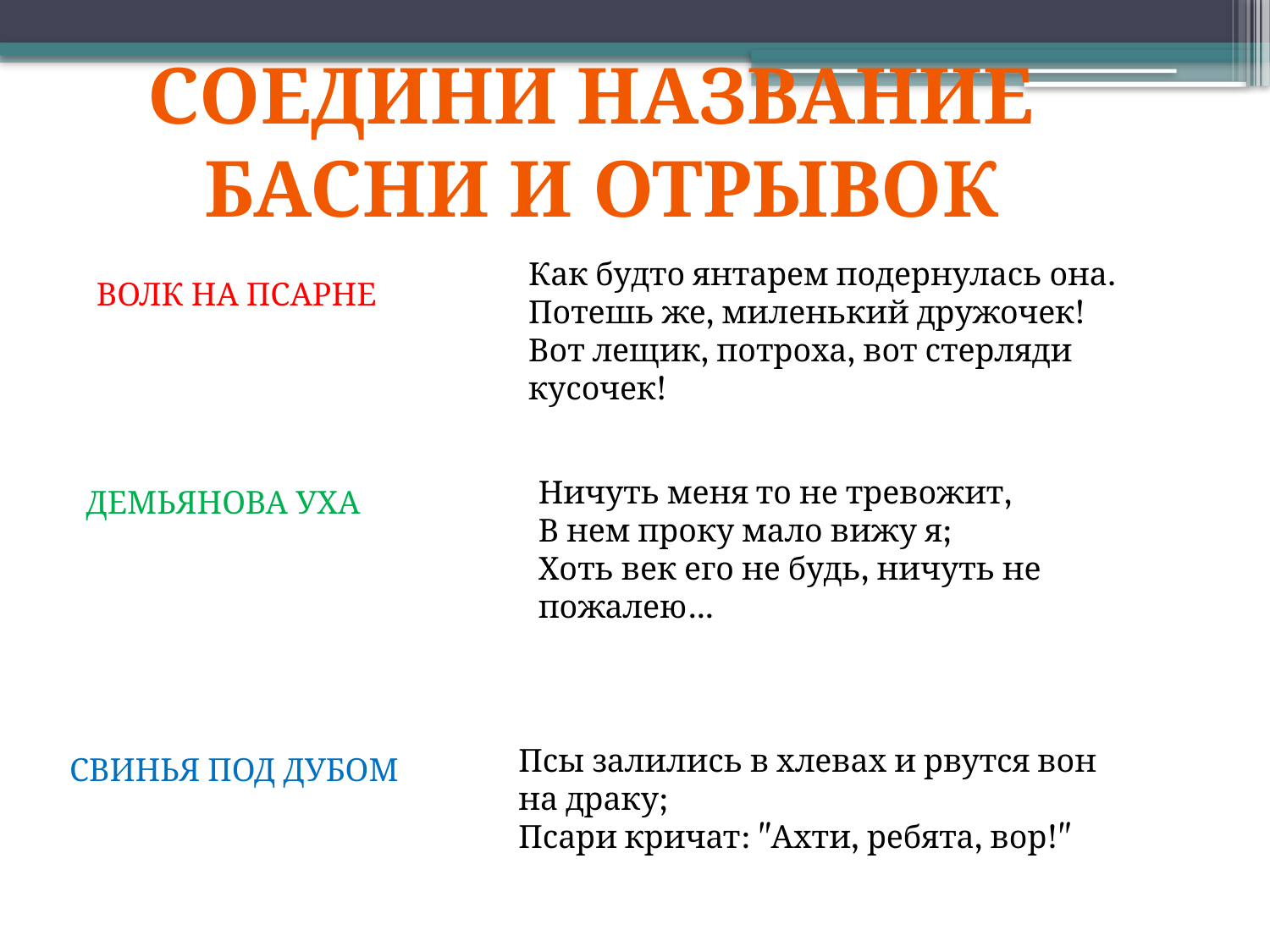

Соедини название
Басни и отрывок
Как будто янтарем подернулась она.
Потешь же, миленький дружочек!
Вот лещик, потроха, вот стерляди кусочек!
ВОЛК НА ПСАРНЕ
Ничуть меня то не тревожит,
В нем проку мало вижу я;
Хоть век его не будь, ничуть не пожалею…
ДЕМЬЯНОВА УХА
Псы залились в хлевах и рвутся вон на драку;
Псари кричат: "Ахти, ребята, вор!"
СВИНЬЯ ПОД ДУБОМ